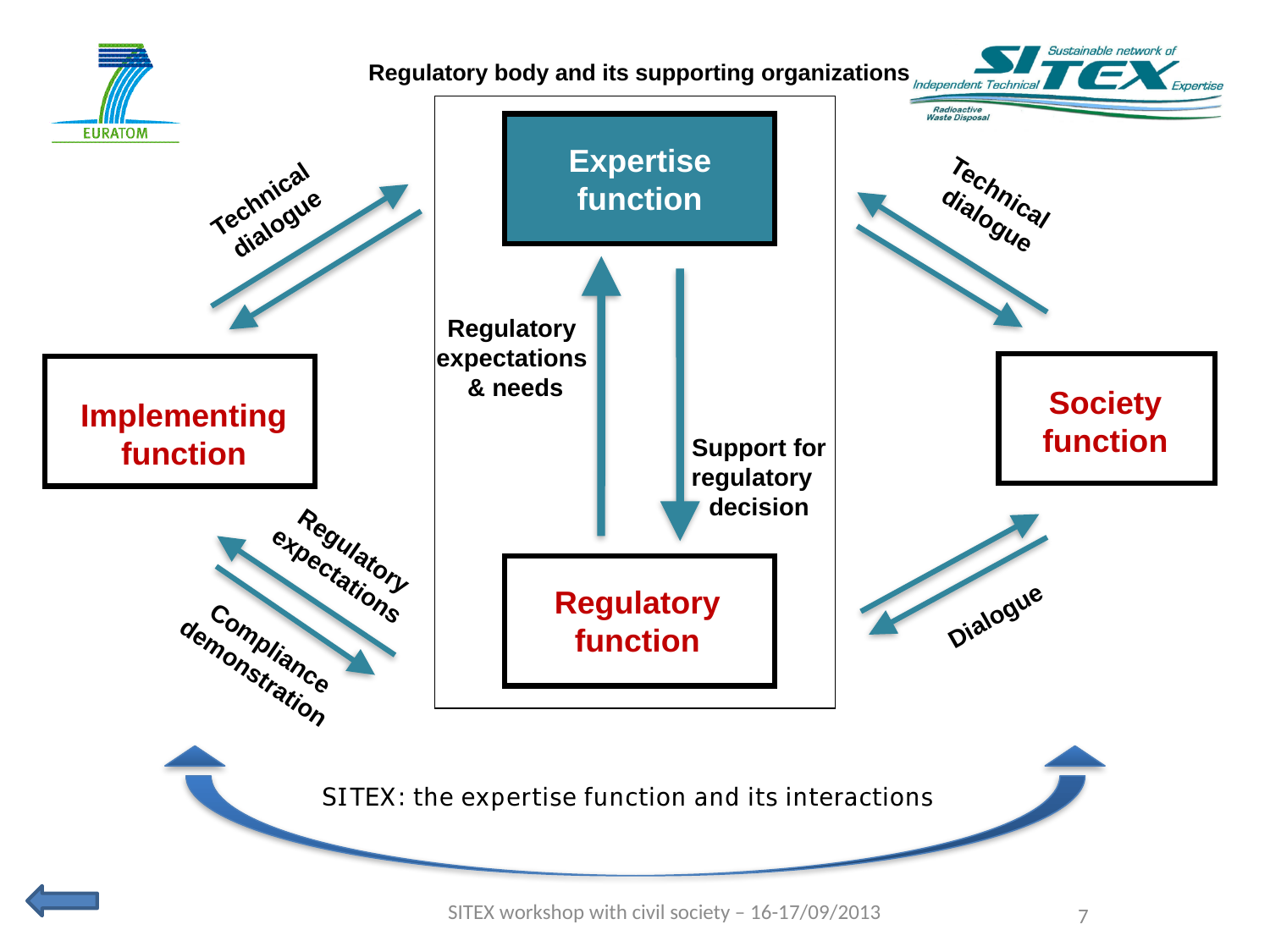

12
Regulatory body and its supporting organizations

Expertise
function

Technical
dialogue
Technical
dialogue

Regulatory
expectations
& needs

Society
function

Implementing
function
Support for
regulatory
decision

Regulatory
expectations

Regulatory
function
Dialogue
Compliance
demonstration

SITEX: the expertise function and its interactions

SITEX workshop with civil society – 16-17/09/2013
7